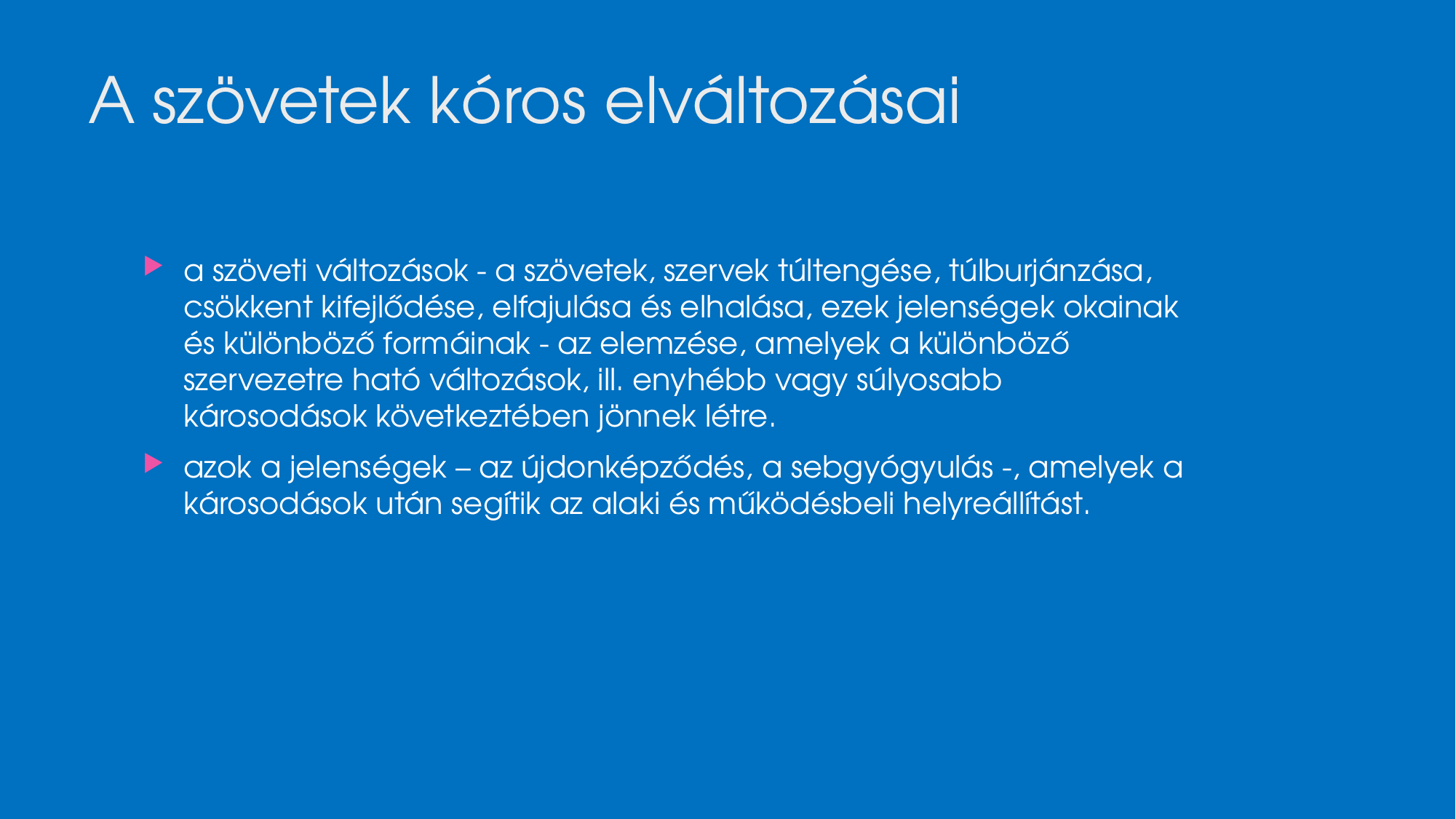

# A szövetek kóros elváltozásai
a szöveti változások - a szövetek, szervek túltengése, túlburjánzása, csökkent kifejlődése, elfajulása és elhalása, ezek jelenségek okainak és különböző formáinak - az elemzése, amelyek a különböző szervezetre ható változások, ill. enyhébb vagy súlyosabb károsodások következtében jönnek létre.
azok a jelenségek – az újdonképződés, a sebgyógyulás -, amelyek a károsodások után segítik az alaki és működésbeli helyreállítást.